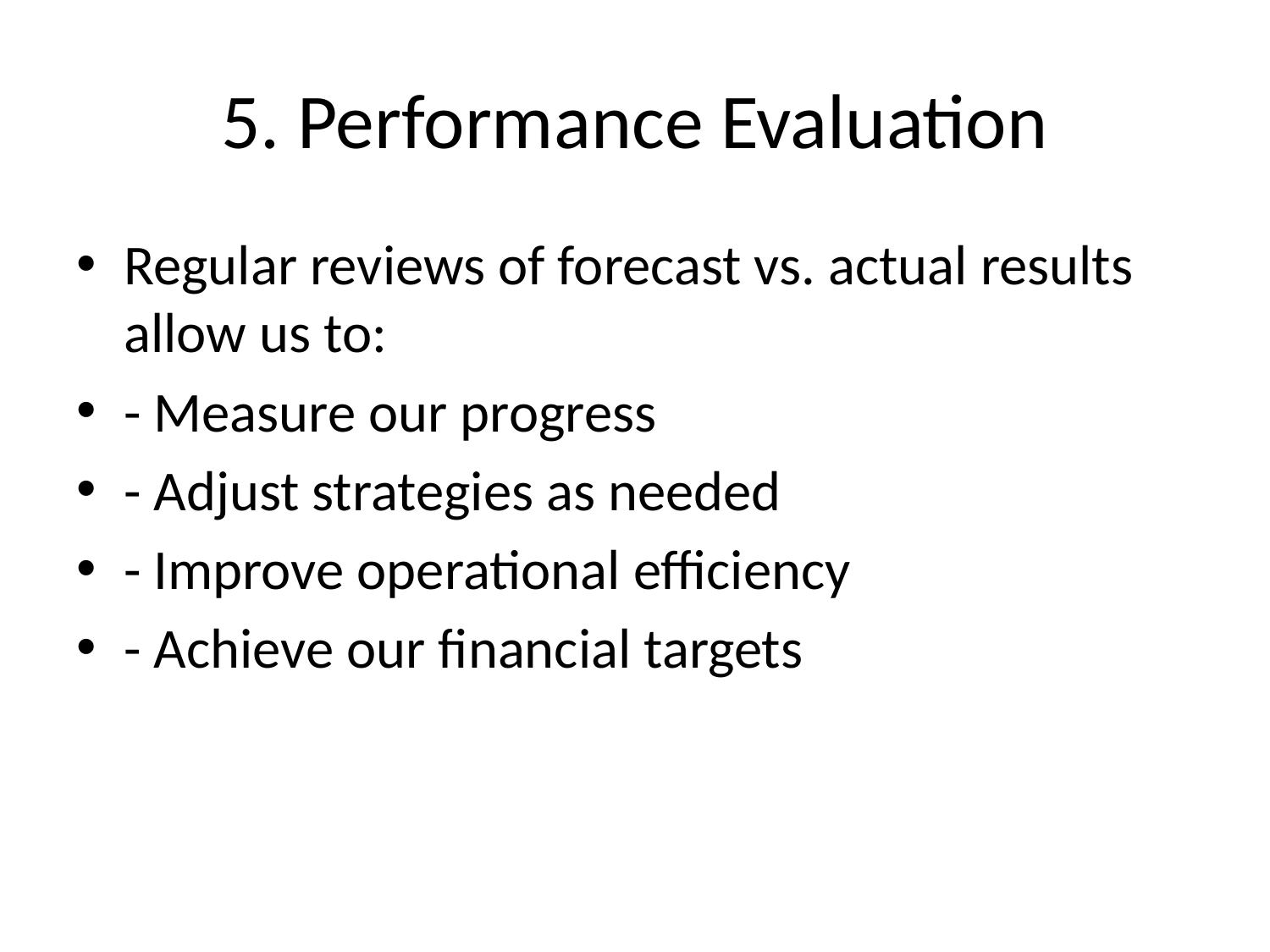

# 5. Performance Evaluation
Regular reviews of forecast vs. actual results allow us to:
- Measure our progress
- Adjust strategies as needed
- Improve operational efficiency
- Achieve our financial targets